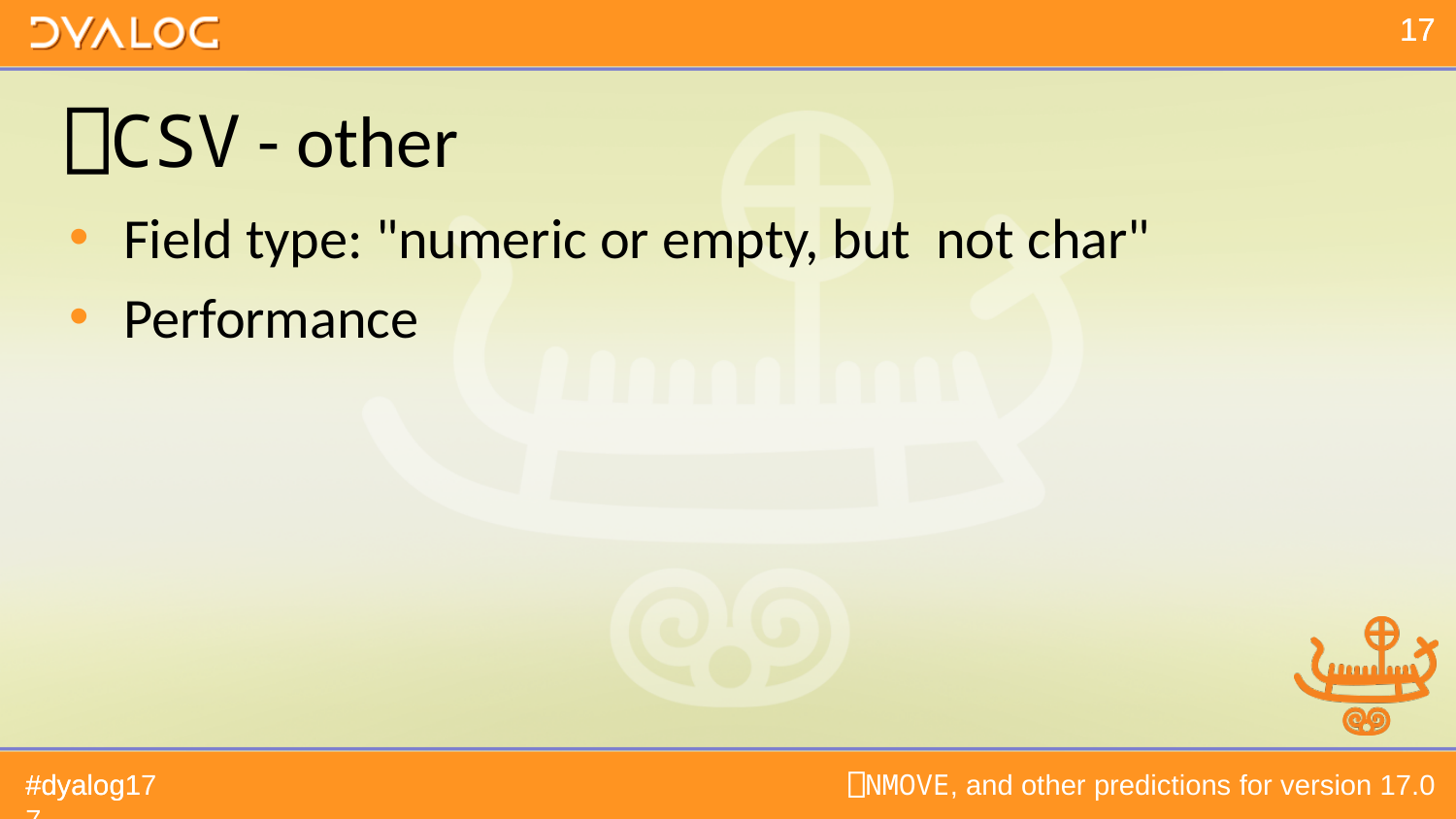

# ⎕CSV - other
Field type: "numeric or empty, but  not char"
Performance